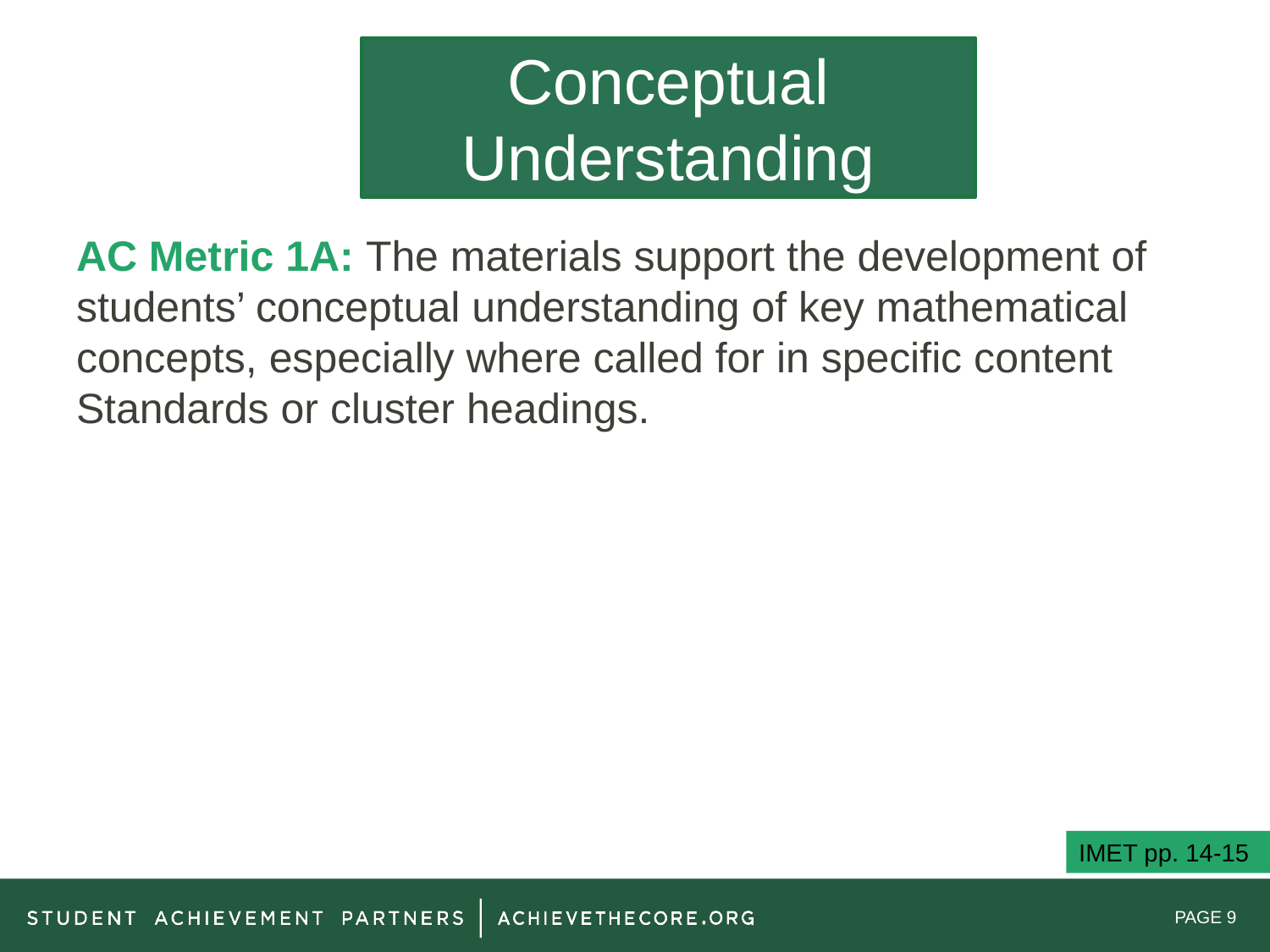

# Conceptual Understanding
AC Metric 1A: The materials support the development of students’ conceptual understanding of key mathematical concepts, especially where called for in specific content Standards or cluster headings.

IMET pp. 14-15